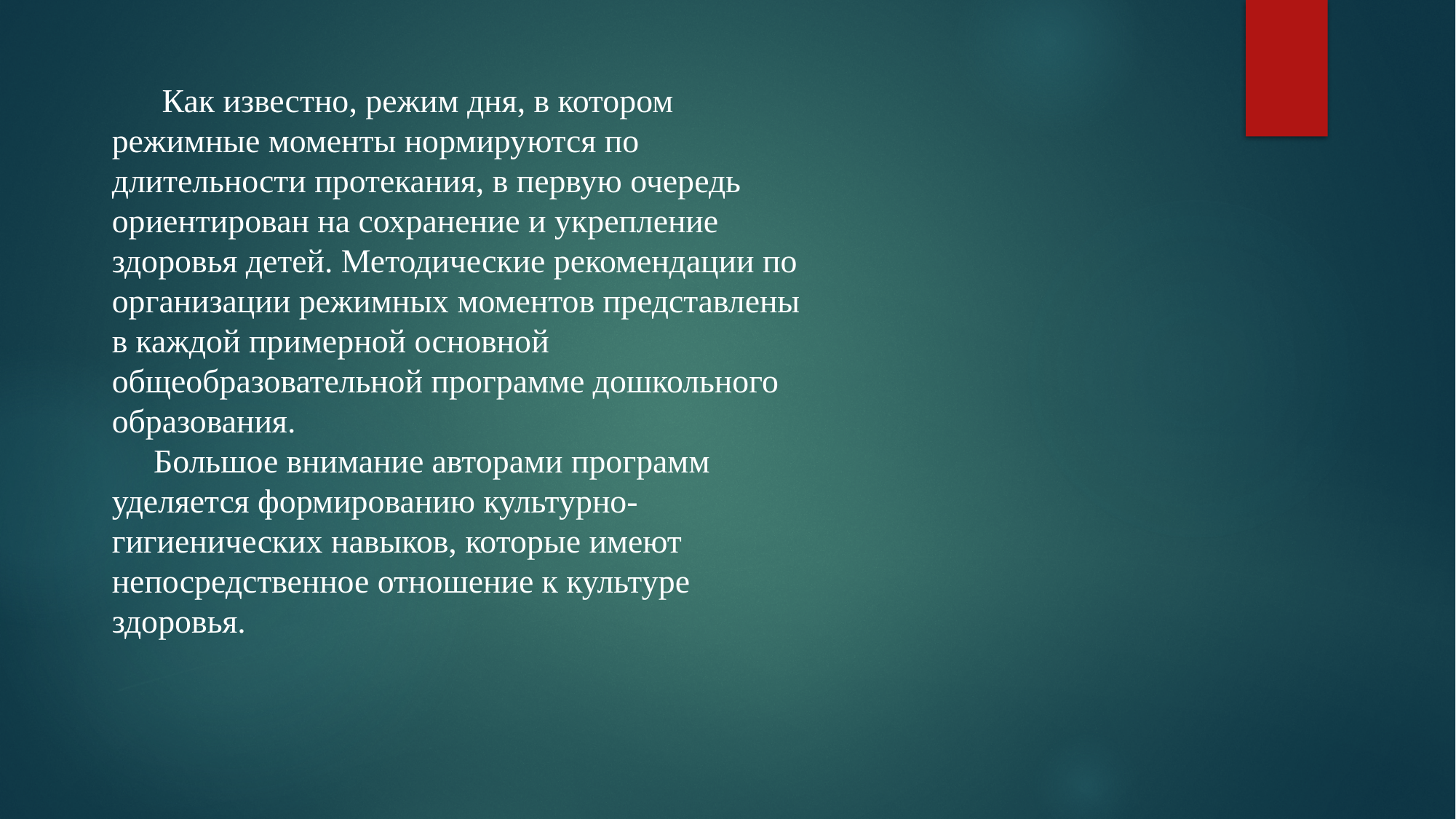

Как известно, режим дня, в котором режимные моменты нормируются по длительности протекания, в первую очередь ориентирован на сохранение и укрепление здоровья детей. Методические рекомендации по организации режимных моментов представлены в каждой примерной основной общеобразовательной программе дошкольного образования.
     Большое внимание авторами программ уделяется формированию культурно-гигиенических навыков, которые имеют непосредственное отношение к культуре здоровья.